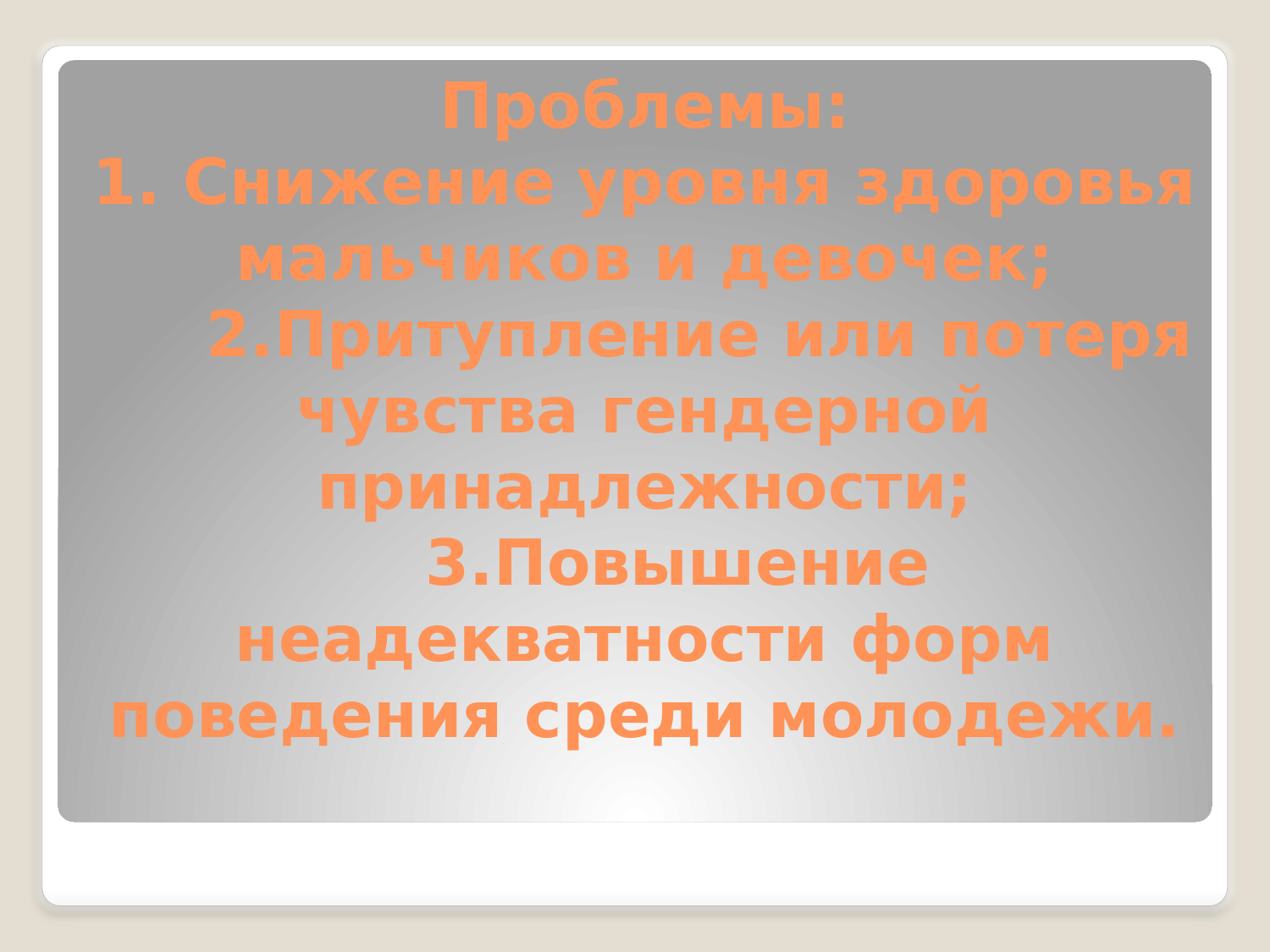

# Проблемы: 1. Снижение уровня здоровья мальчиков и девочек; 2.Притупление или потеря чувства гендерной принадлежности; 3.Повышение неадекватности форм поведения среди молодежи.